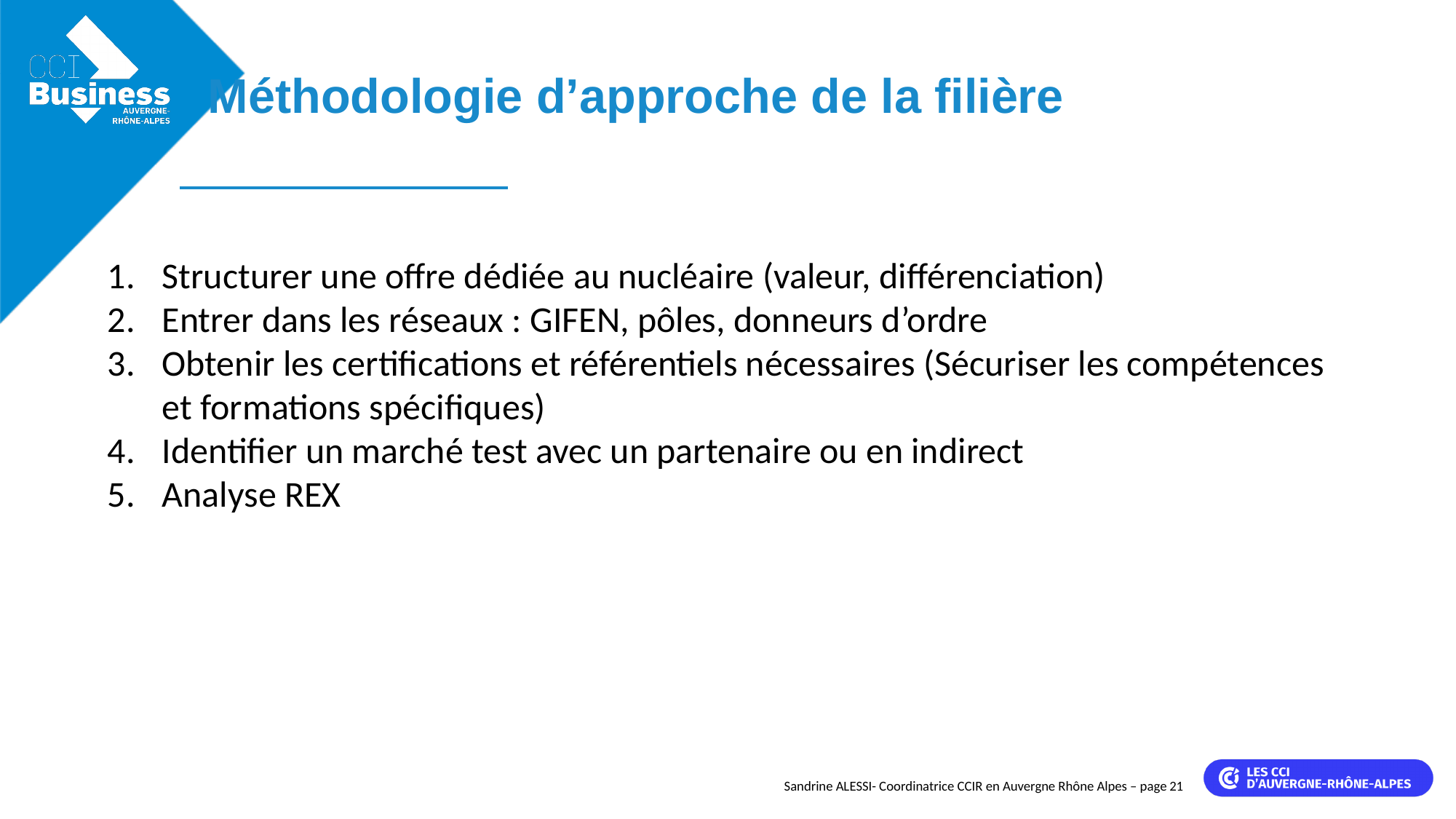

Méthodologie d’approche de la filière
Structurer une offre dédiée au nucléaire (valeur, différenciation)
Entrer dans les réseaux : GIFEN, pôles, donneurs d’ordre
Obtenir les certifications et référentiels nécessaires (Sécuriser les compétences et formations spécifiques)
Identifier un marché test avec un partenaire ou en indirect
Analyse REX
Sandrine ALESSI- Coordinatrice CCIR en Auvergne Rhône Alpes – page 21